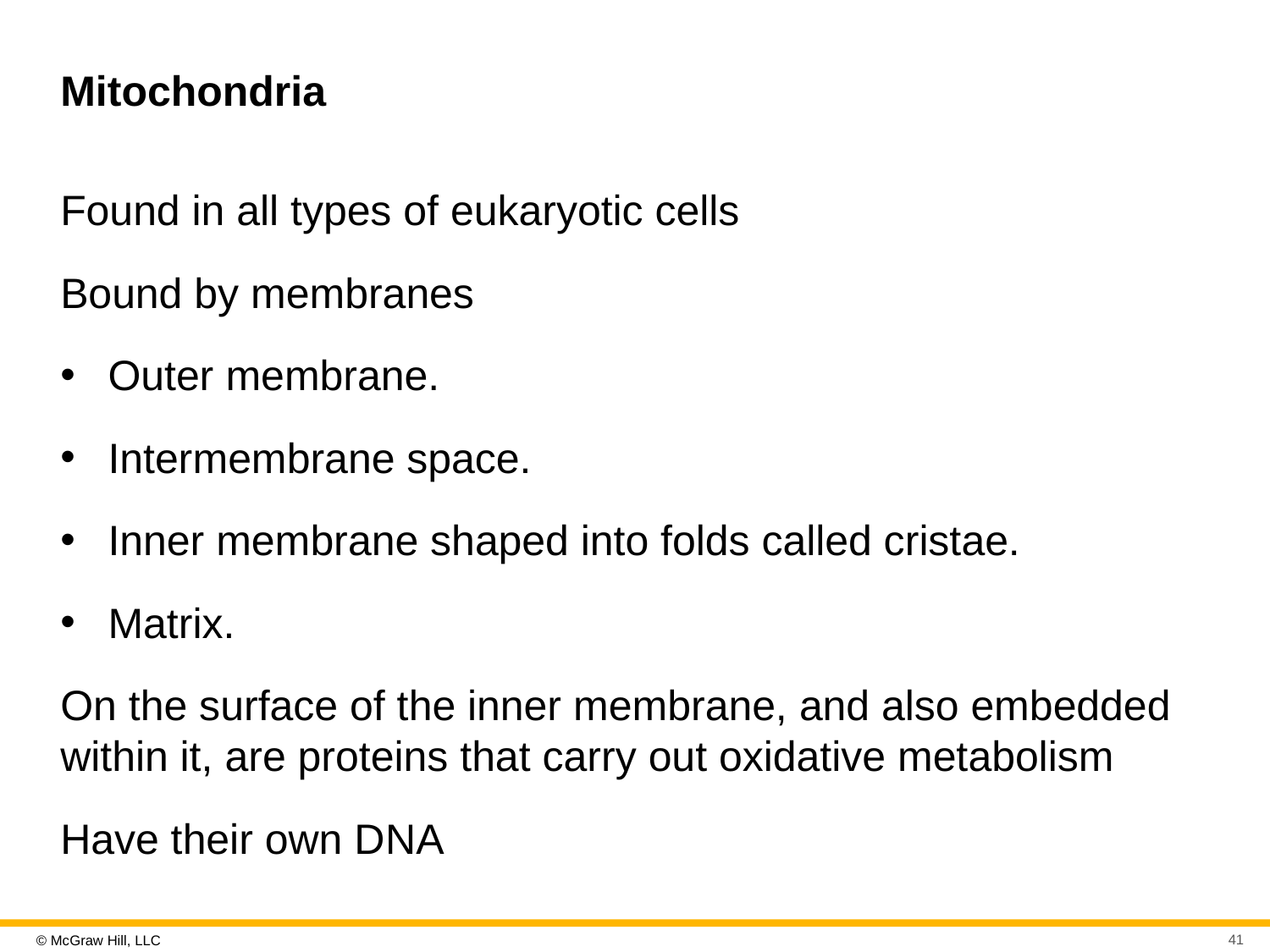

# Mitochondria
Found in all types of eukaryotic cells
Bound by membranes
Outer membrane.
Intermembrane space.
Inner membrane shaped into folds called cristae.
Matrix.
On the surface of the inner membrane, and also embedded within it, are proteins that carry out oxidative metabolism
Have their own D N A
41